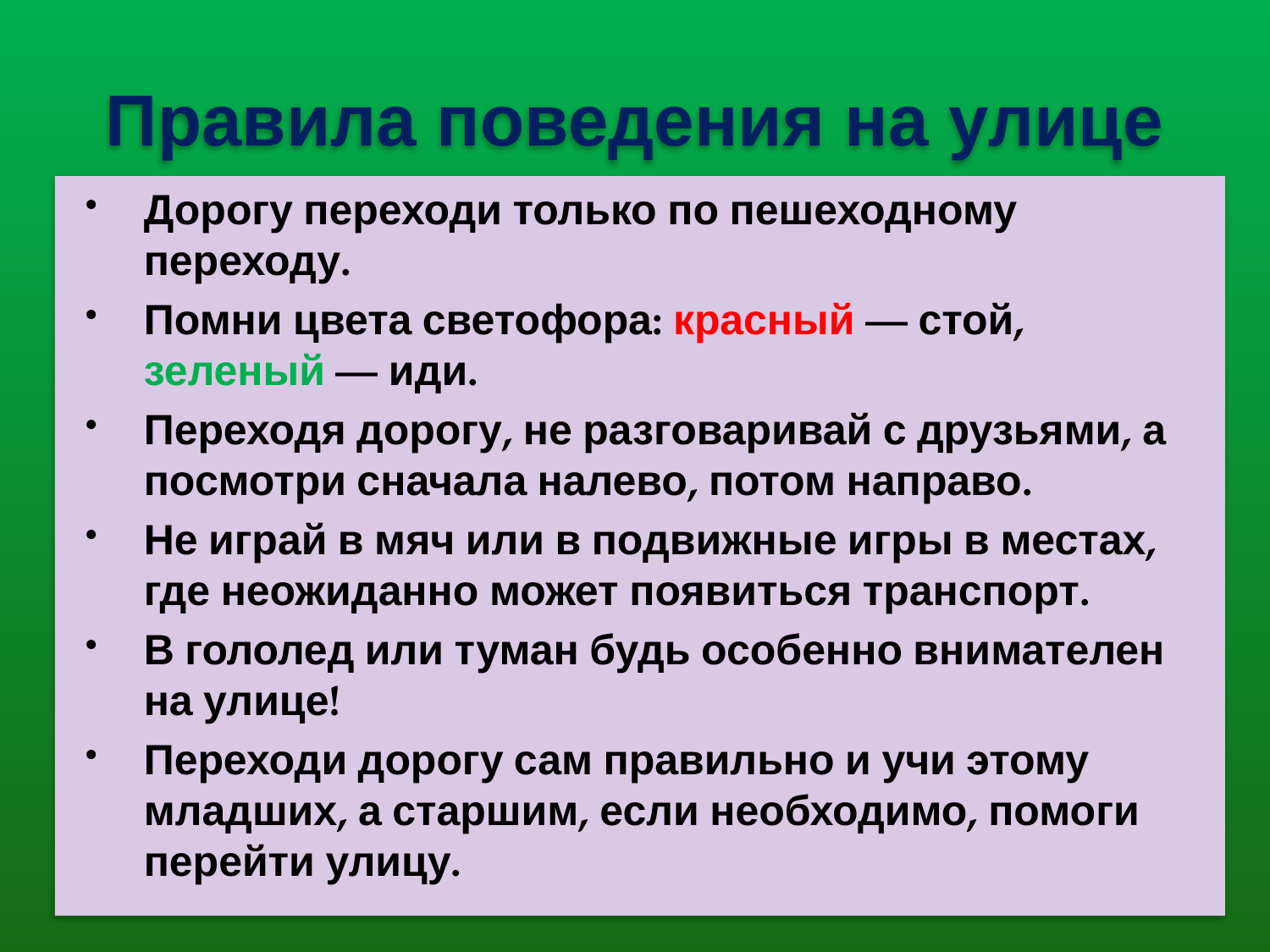

# Правила поведения на улице
Дорогу переходи только по пешеходному переходу.
Помни цвета светофора: красный — стой, зеленый — иди.
Переходя дорогу, не разговаривай с друзьями, а посмотри сначала налево, потом направо.
Не играй в мяч или в подвижные игры в местах, где неожиданно может появиться транспорт.
В гололед или туман будь особенно внимателен на улице!
Переходи дорогу сам правильно и учи этому младших, а старшим, если необходимо, помоги перейти улицу.